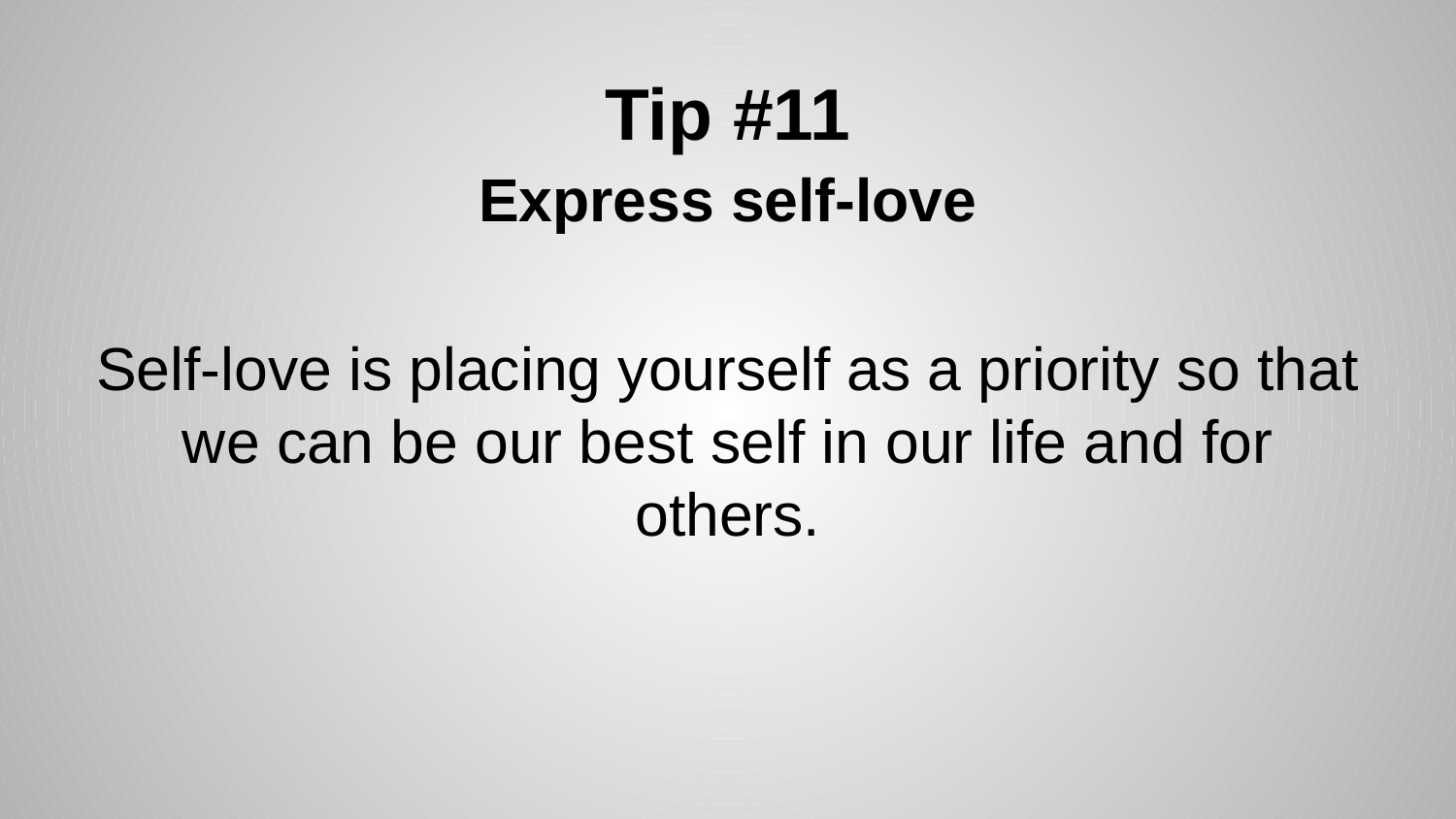

# Tip #11

Express self-love

Self-love is placing yourself as a priority so that we can be our best self in our life and for others.